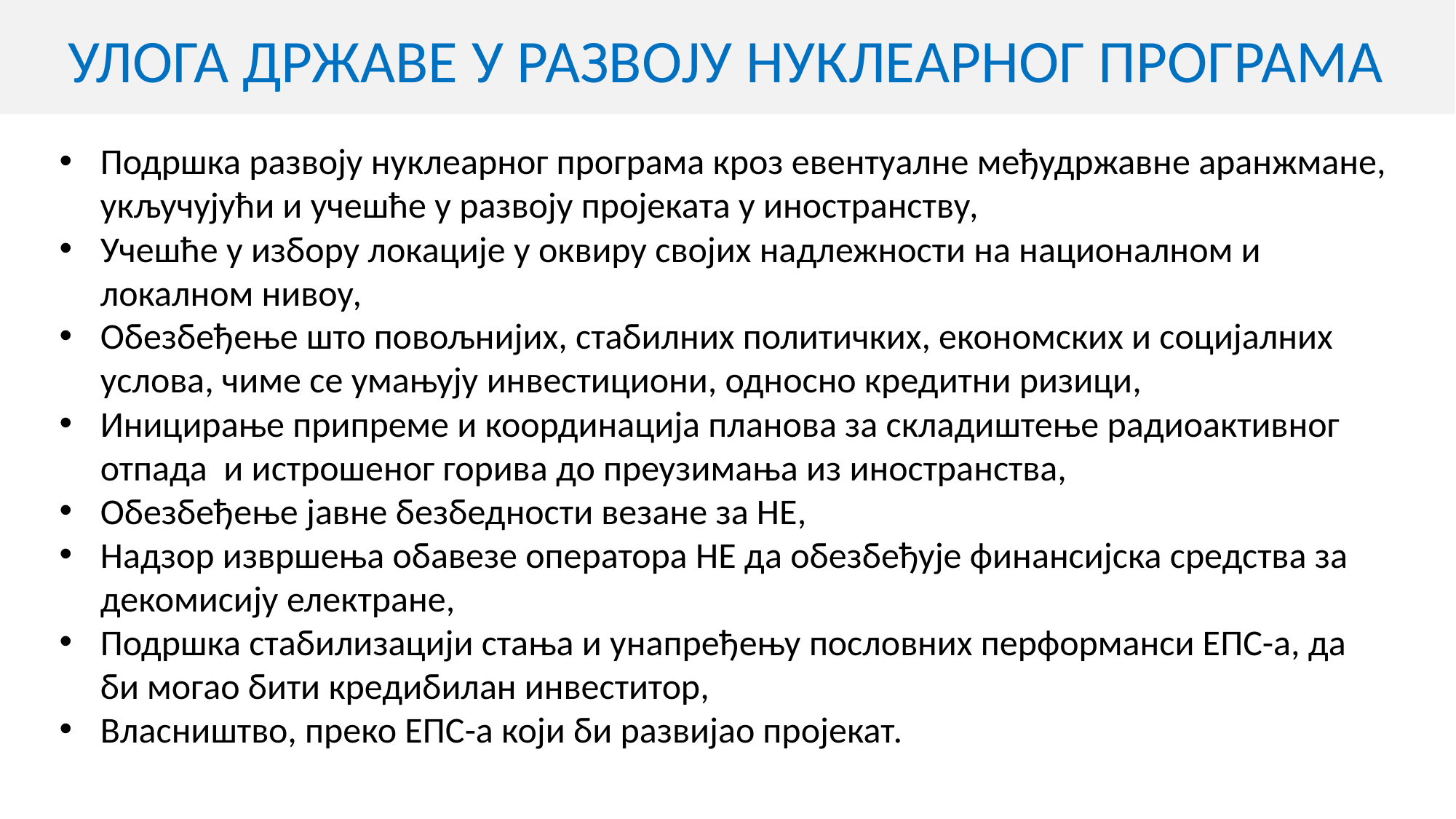

УЛОГА ДРЖАВЕ У РАЗВОЈУ НУКЛЕАРНОГ ПРОГРАМА
Подршка развоју нуклеарног програма кроз евентуалне међудржавне аранжмане, укључујући и учешће у развоју пројеката у иностранству,
Учешће у избору локације у оквиру својих надлежности на националном и локалном нивоу,
Обезбеђење што повољнијих, стабилних политичких, економских и социјалних услова, чиме се умањују инвестициони, односно кредитни ризици,
Иницирање припреме и координација планова за складиштење радиоактивног отпада  и истрошеног горива до преузимања из иностранства,
Обезбеђење јавне безбедности везане за НЕ,
Надзор извршења обавезе оператора НЕ да обезбеђује финансијска средства за декомисију електране,
Подршка стабилизацији стања и унапређењу пословних перформанси ЕПС-а, да би могао бити кредибилан инвеститор,
Власништво, преко ЕПС-а који би развијао пројекат.